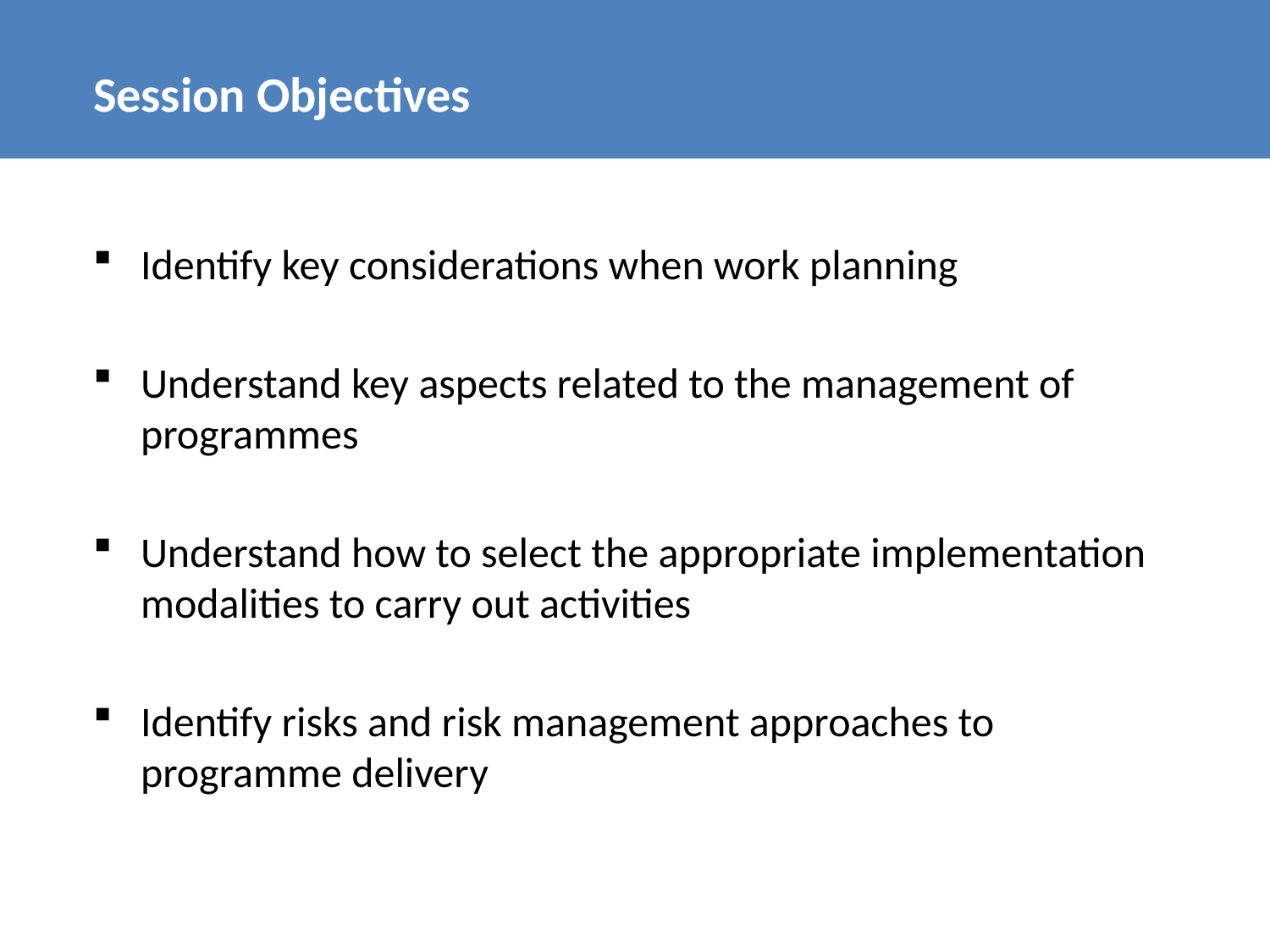

# Session Objectives
Identify key considerations when work planning

Understand key aspects related to the management of programmes

Understand how to select the appropriate implementation modalities to carry out activities

Identify risks and risk management approaches to programme delivery